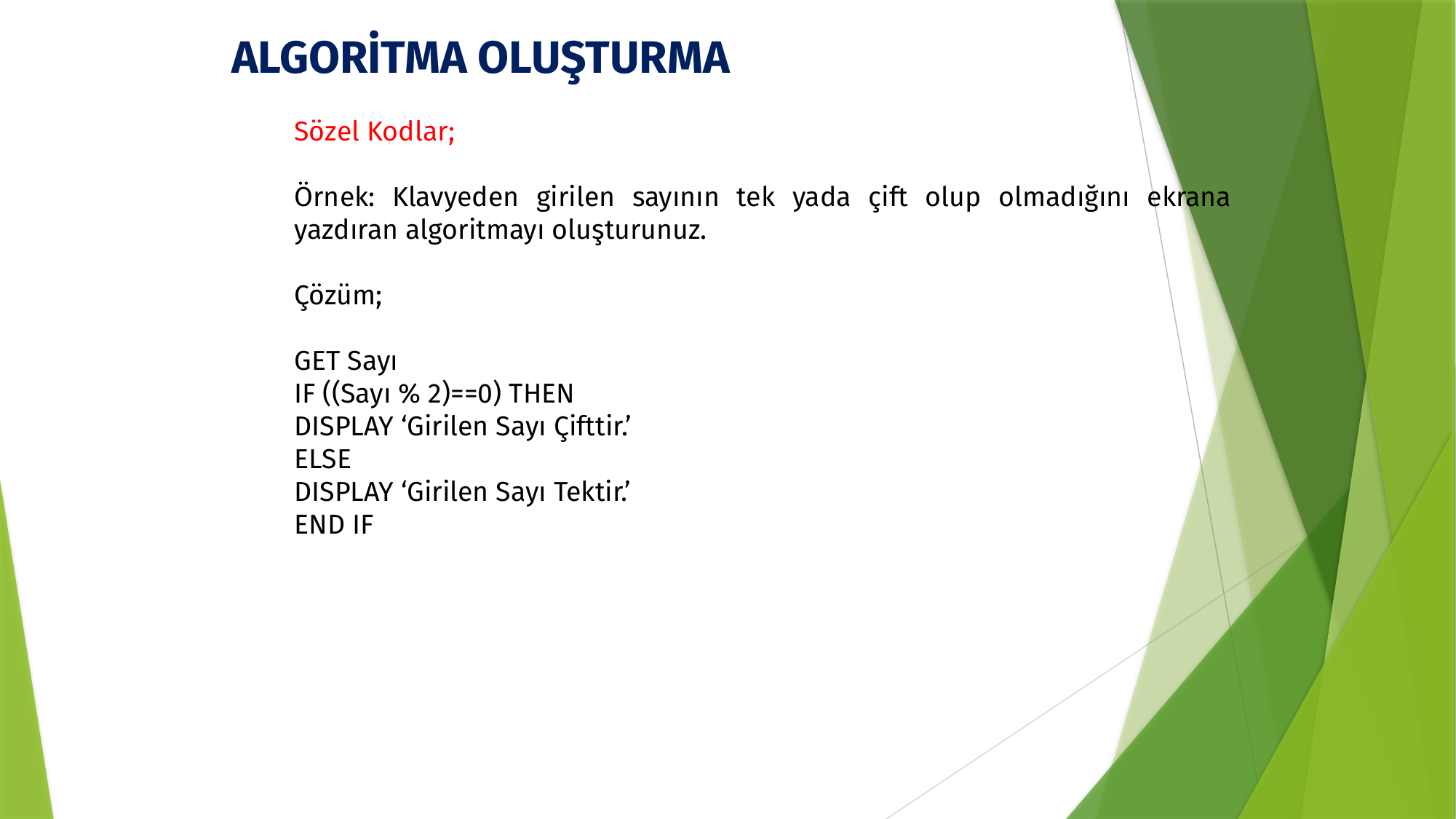

ALGORİTMA OLUŞTURMA
Sözel Kodlar;

Örnek: Klavyeden girilen sayının tek yada çift olup olmadığını ekrana yazdıran algoritmayı oluşturunuz.

Çözüm;

GET Sayı
IF ((Sayı % 2)==0) THEN
DISPLAY ‘Girilen Sayı Çifttir.’
ELSE
DISPLAY ‘Girilen Sayı Tektir.’
END IF